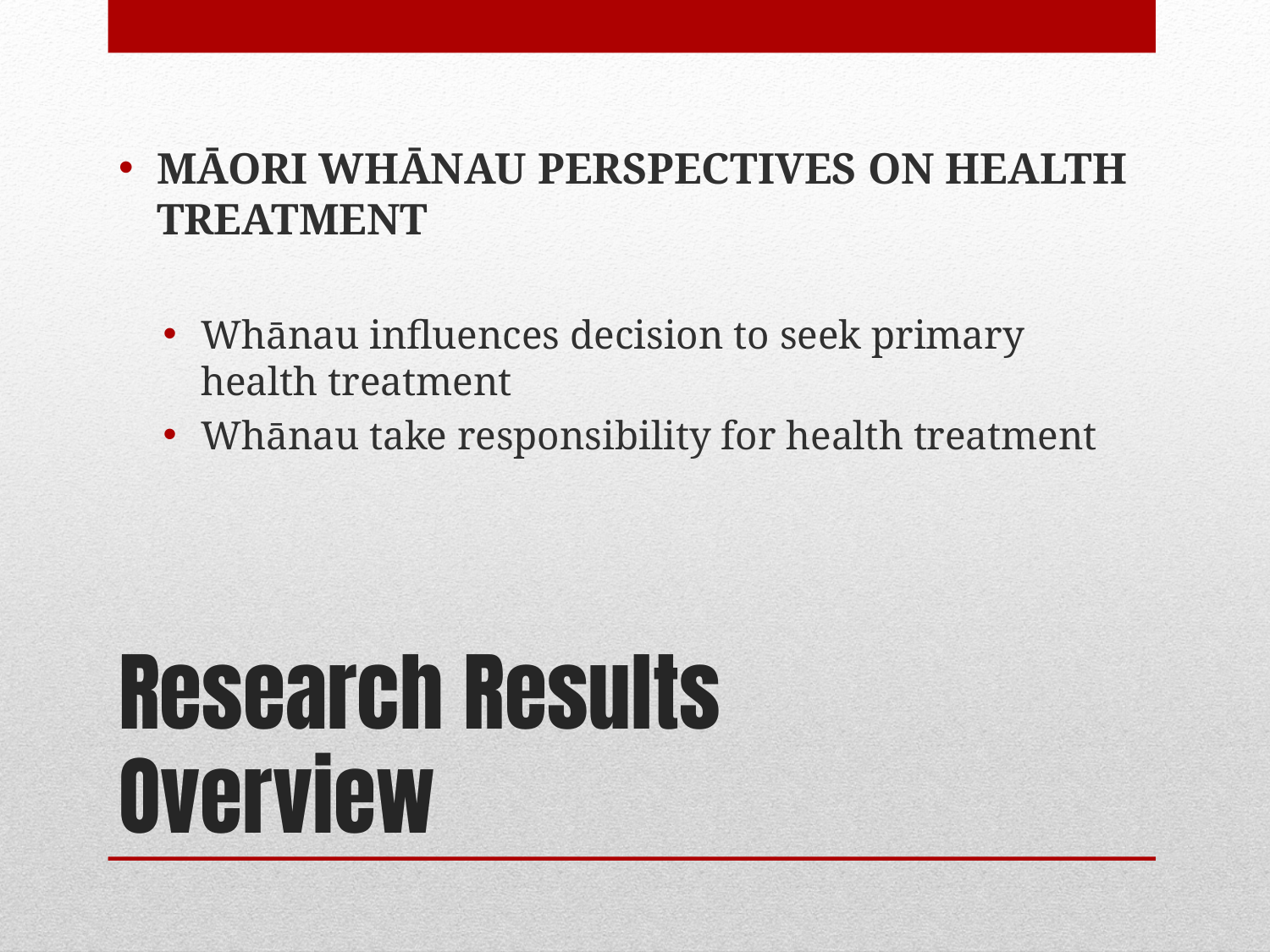

MĀORI WHĀNAU PERSPECTIVES ON HEALTH TREATMENT

Whānau influences decision to seek primary health treatment
Whānau take responsibility for health treatment

# Research Results Overview